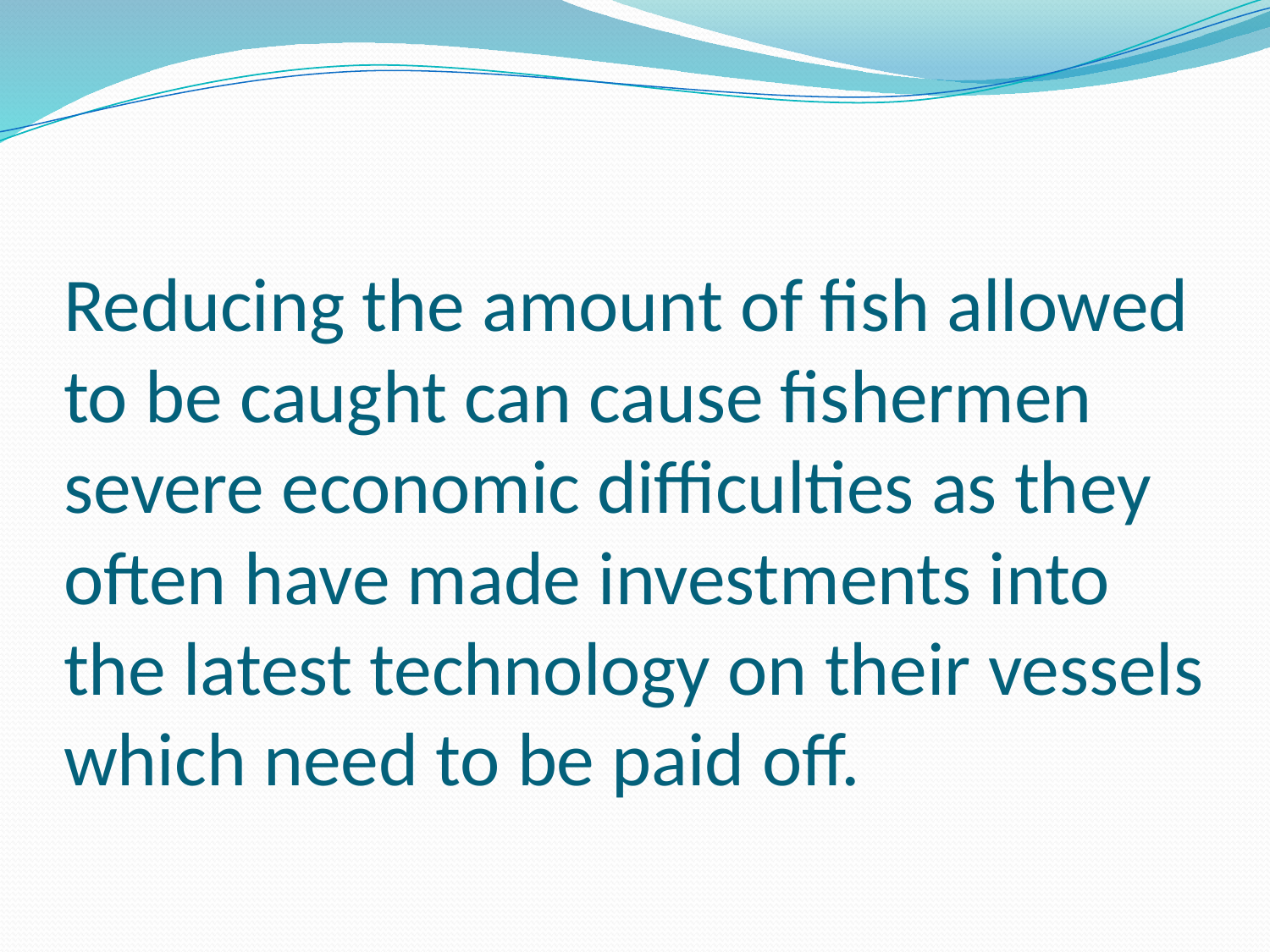

# Reducing the amount of fish allowed to be caught can cause fishermen severe economic difficulties as they often have made investments into the latest technology on their vessels which need to be paid off.